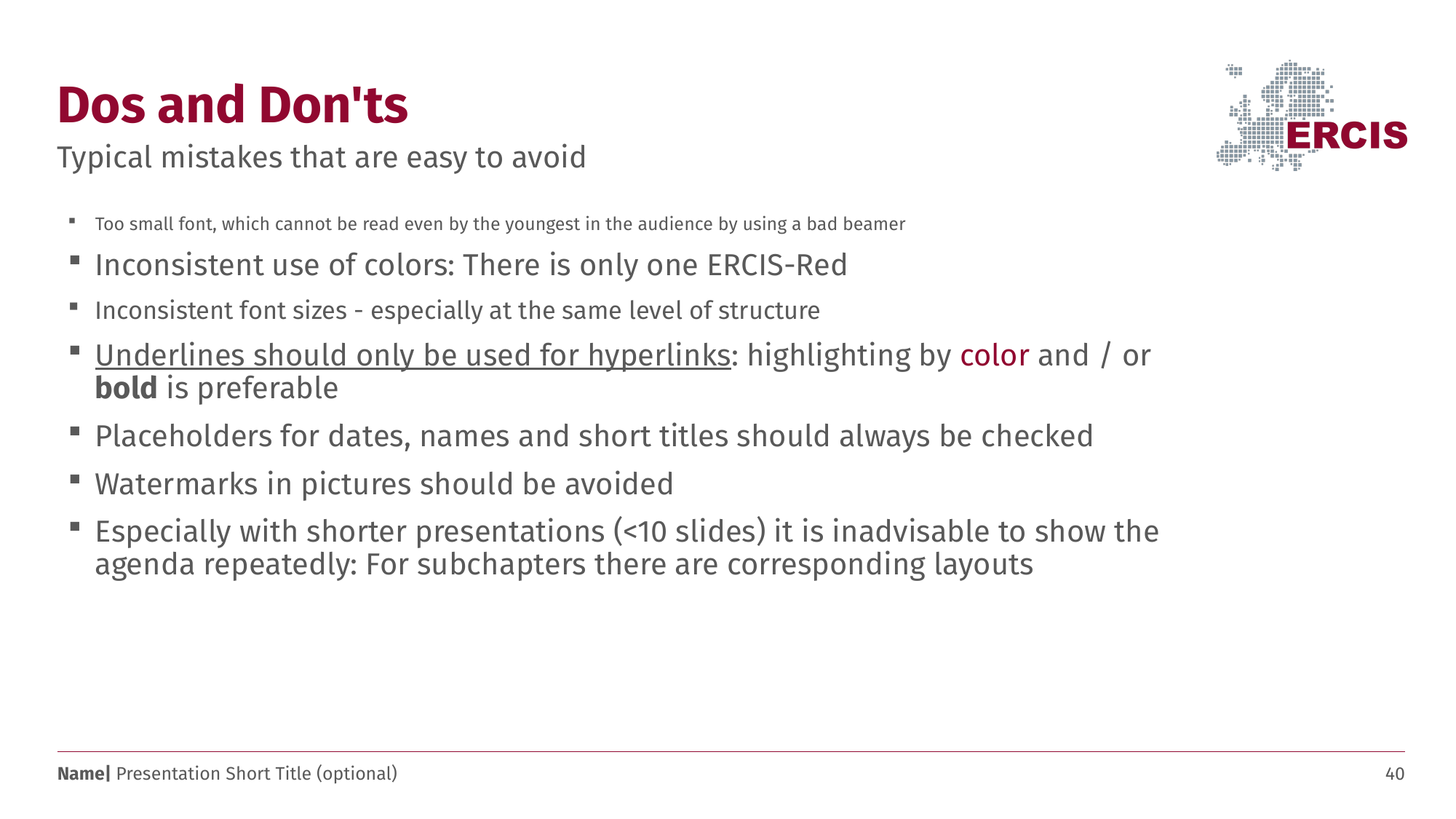

# Dos and Don'ts
Typical mistakes that are easy to avoid
Too small font, which cannot be read even by the youngest in the audience by using a bad beamer
Inconsistent use of colors: There is only one ERCIS-Red
Inconsistent font sizes - especially at the same level of structure
Underlines should only be used for hyperlinks: highlighting by color and / or bold is preferable
Placeholders for dates, names and short titles should always be checked
Watermarks in pictures should be avoided
Especially with shorter presentations (<10 slides) it is inadvisable to show the agenda repeatedly: For subchapters there are corresponding layouts
40